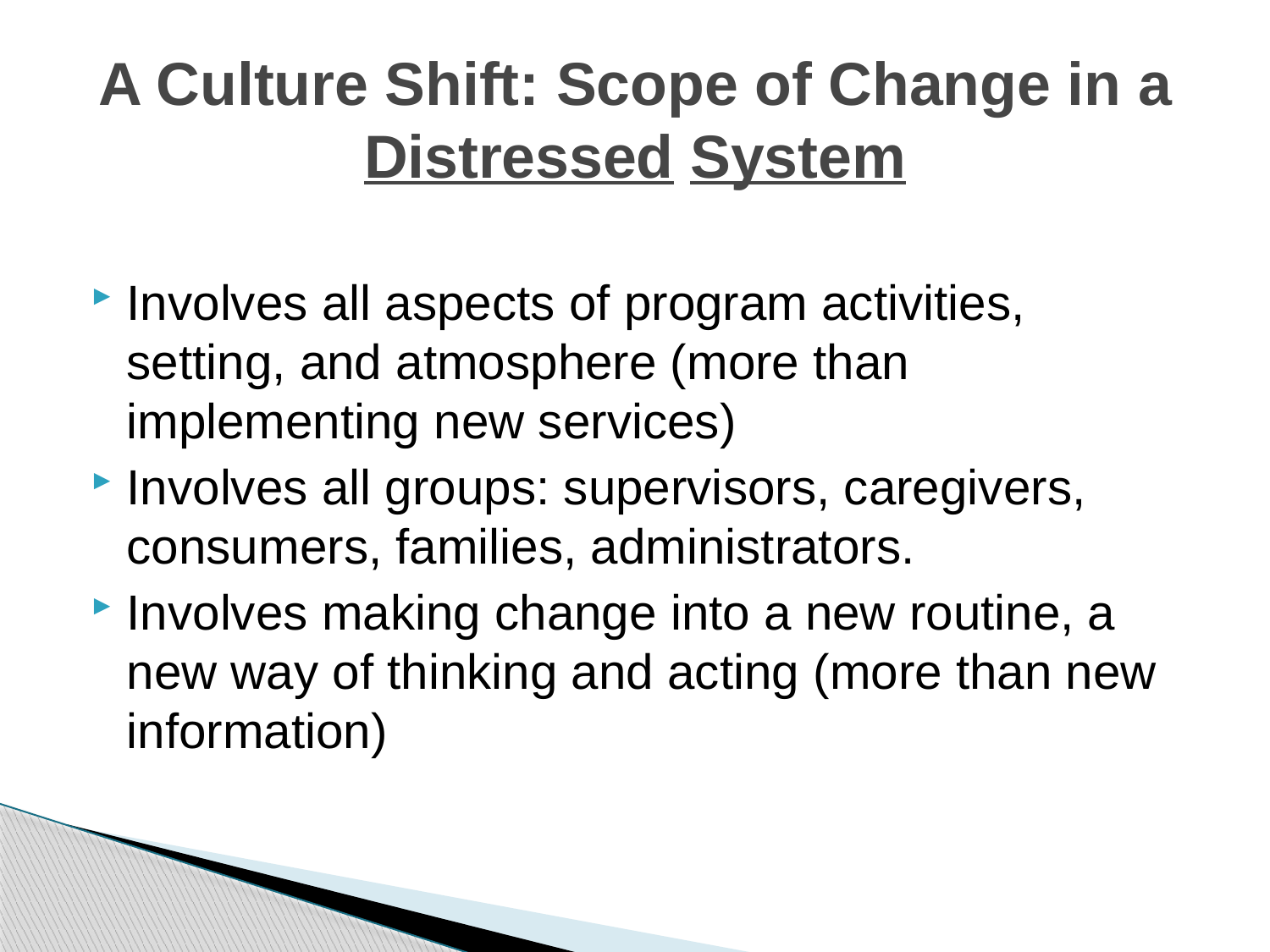

# A Culture Shift: Scope of Change in a Distressed System
Involves all aspects of program activities, setting, and atmosphere (more than implementing new services)
Involves all groups: supervisors, caregivers, consumers, families, administrators.
Involves making change into a new routine, a new way of thinking and acting (more than new information)